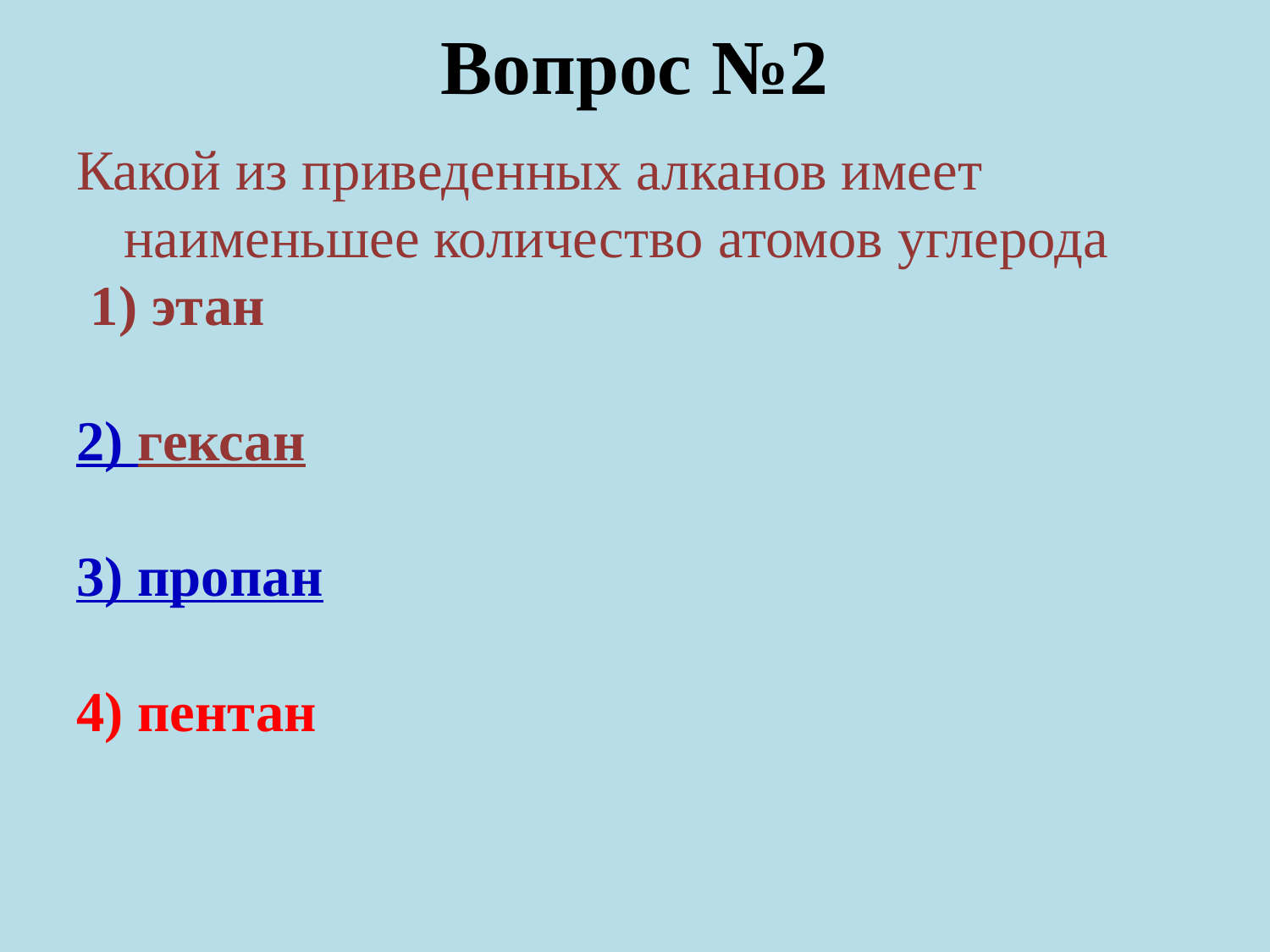

# Вопрос №2
Какой из приведенных алканов имеет наименьшее количество атомов углерода
 1) этан
2) гексан
3) пропан

4) пентан